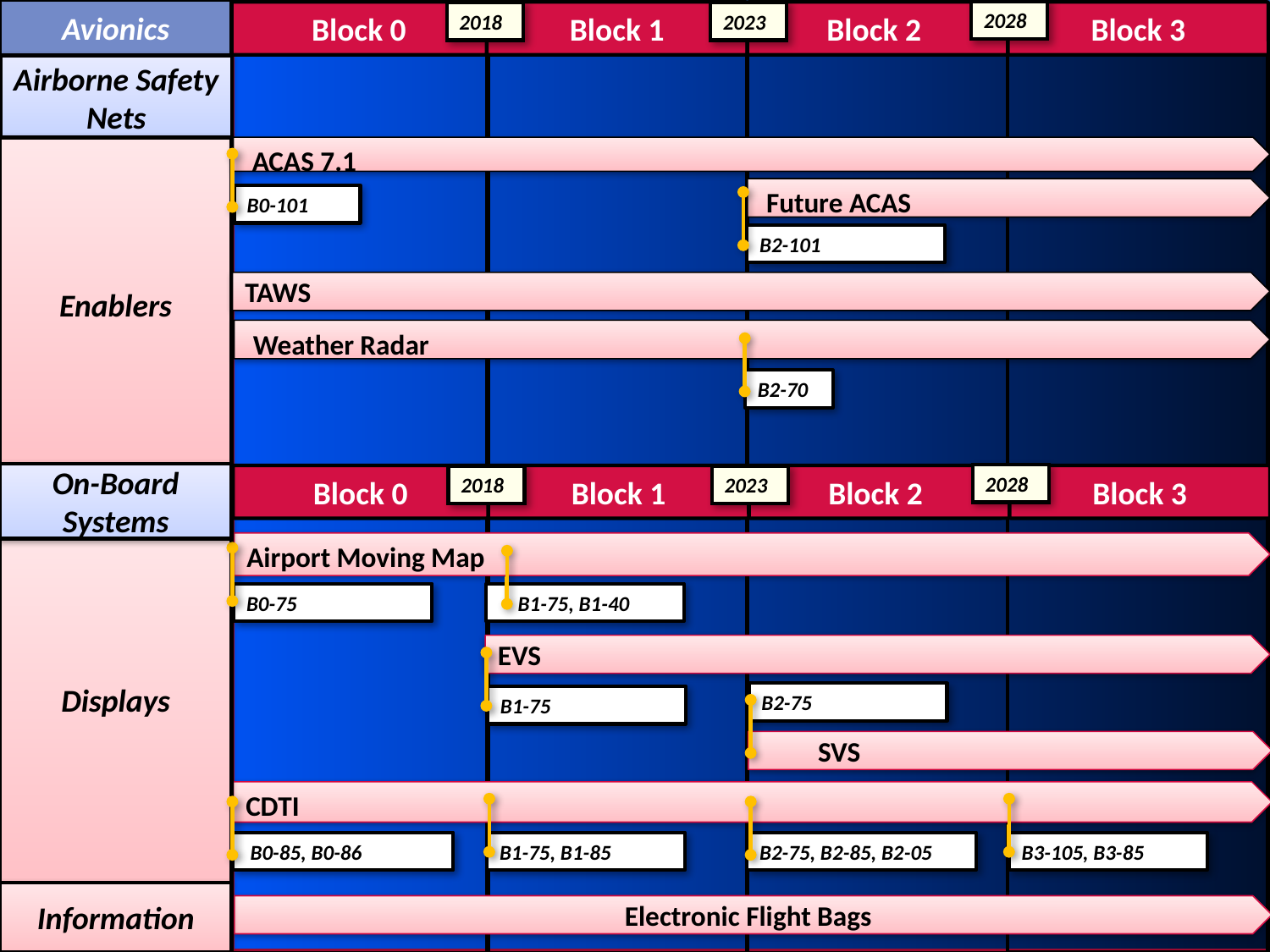

Avionics
2028
Block 0
Block 1
Block 2
Block 3
2018
2023

Airborne Safety Nets
Enablers
 ACAS 7.1
 Future ACAS
B0-101
B2-101
TAWS
 Weather Radar
B2-70
On-Board
Systems
2028
Block 0
Block 1
Block 2
Block 3
2018
2023
Displays
Airport Moving Map
B0-75
    B1-75, B1-40
EVS
B2-75
B1-75
         SVS
CDTI
 B0-85, B0-86
B1-75, B1-85
B2-75, B2-85, B2-05
B3-105, B3-85
Information
Electronic Flight Bags